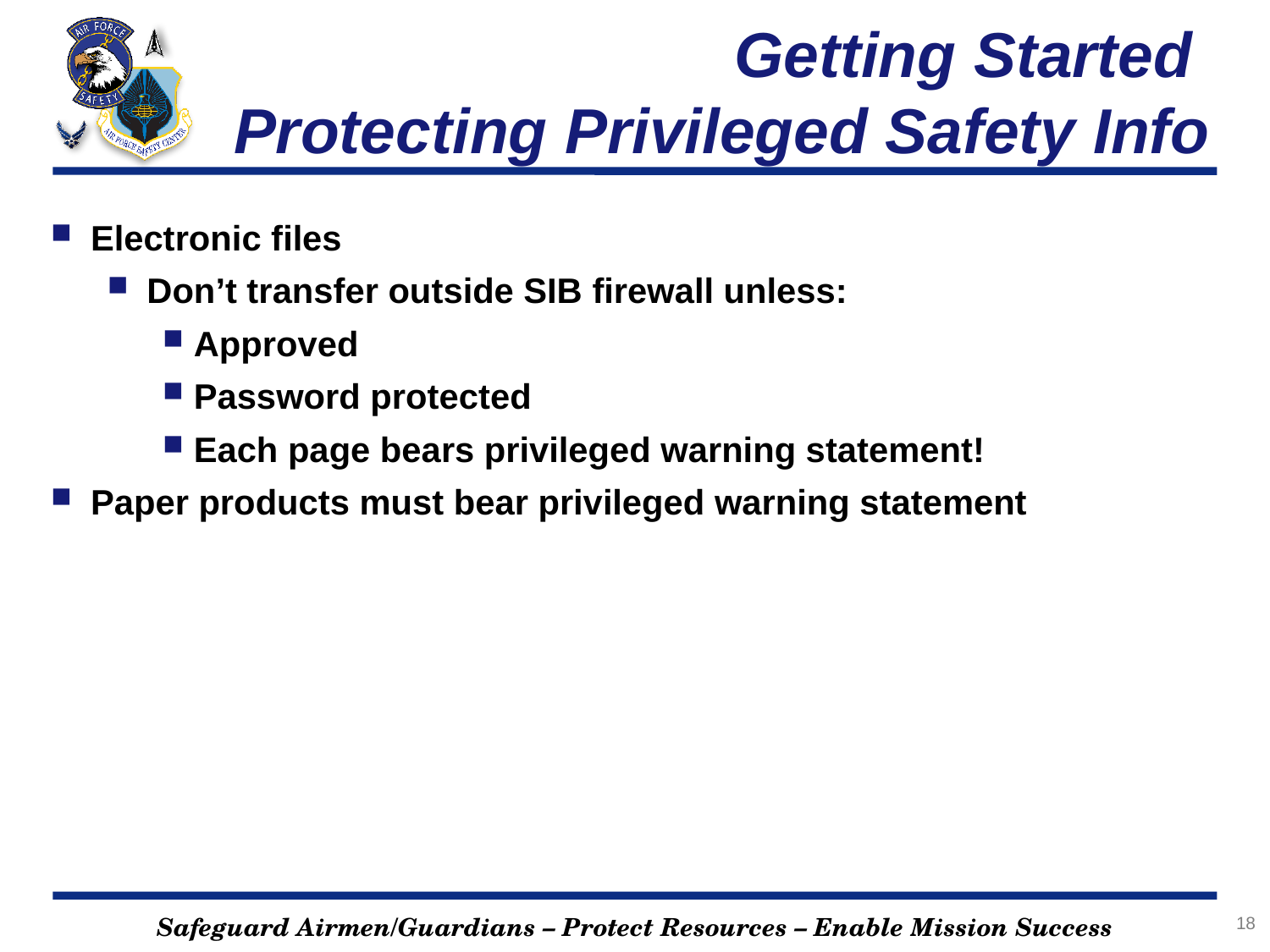

# Getting Started Protecting Privileged Safety Info
Electronic files
Don’t transfer outside SIB firewall unless:
Approved
Password protected
Each page bears privileged warning statement!
Paper products must bear privileged warning statement
18